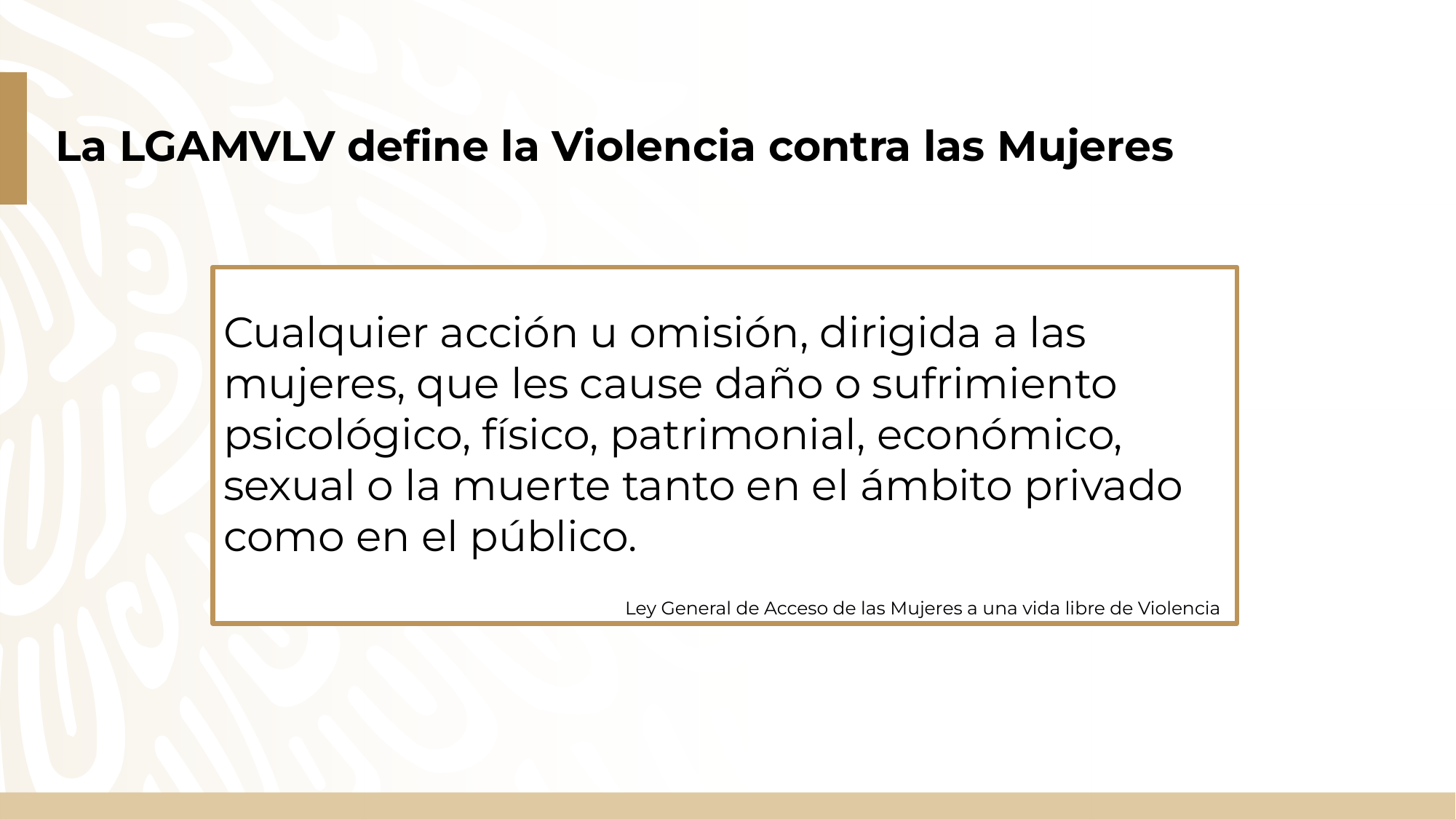

La LGAMVLV define la Violencia contra las Mujeres

Cualquier acción u omisión, dirigida a las mujeres, que les cause daño o sufrimiento psicológico, físico, patrimonial, económico, sexual o la muerte tanto en el ámbito privado como en el público.

Ley General de Acceso de las Mujeres a una vida libre de Violencia